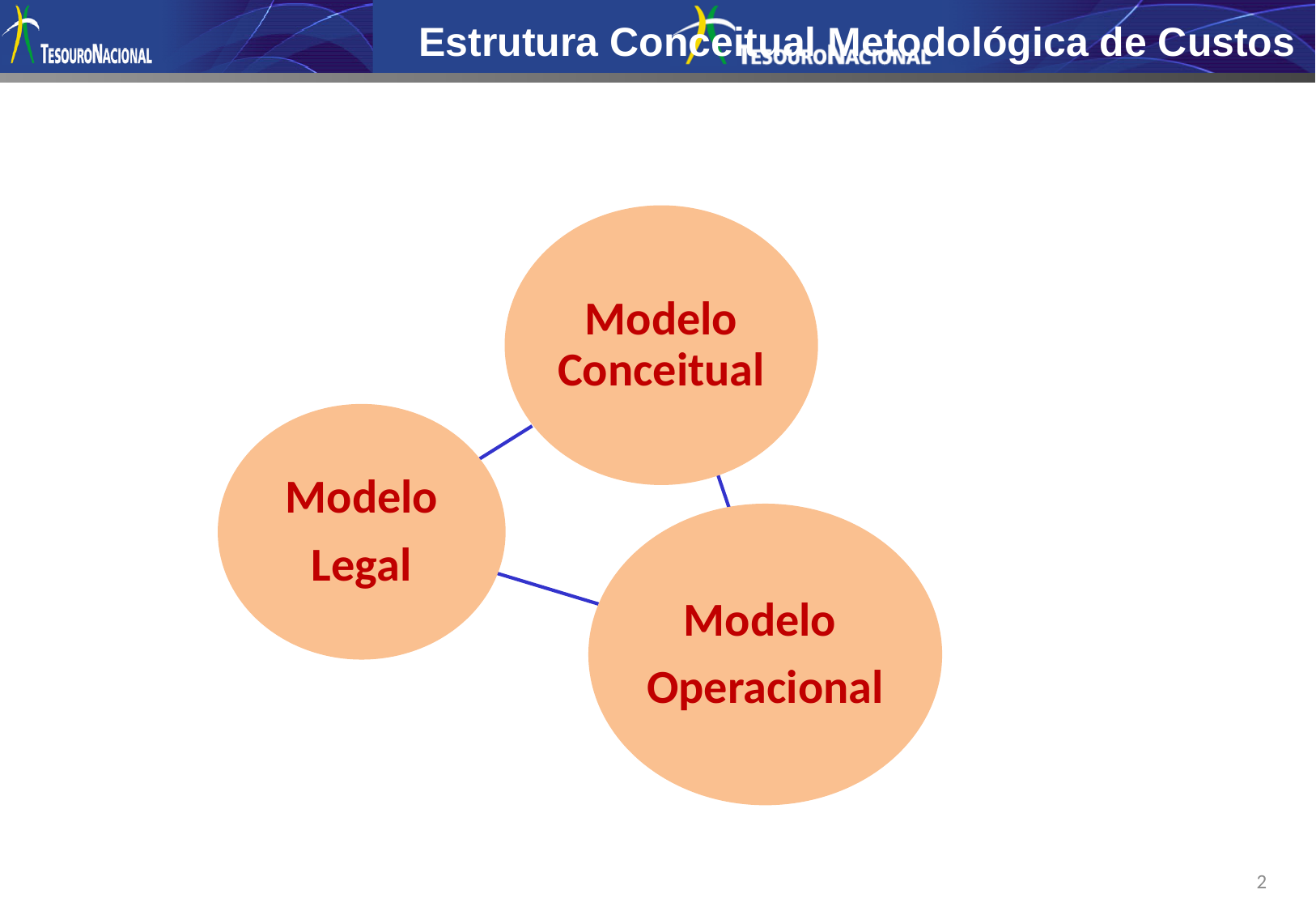

Estrutura Conceitual Metodológica de Custos
Modelo Conceitual
Modelo
Operacional
Modelo
Legal

2